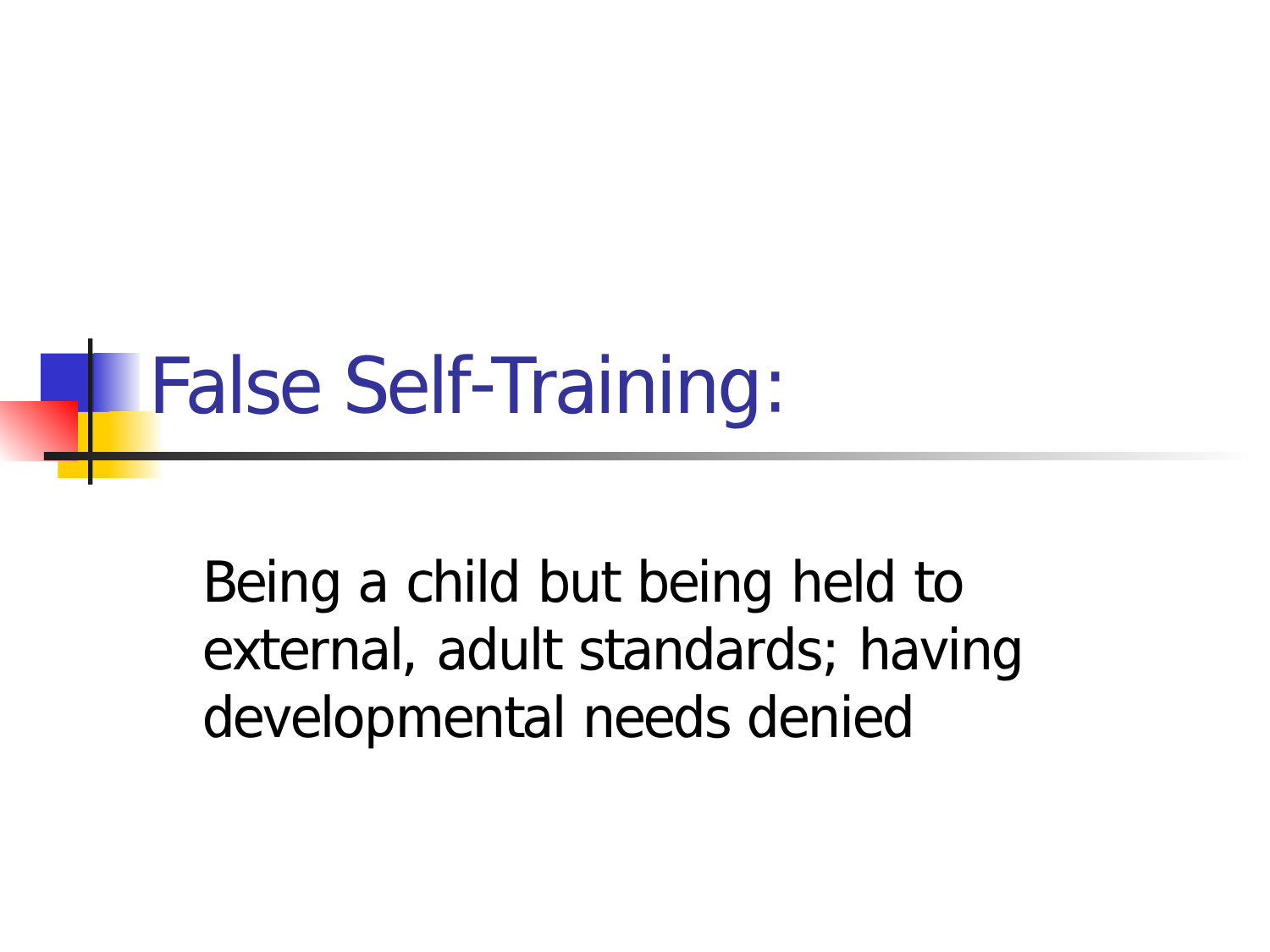

# False Self-Training:
Being a child but being held to external, adult standards; having developmental needs denied